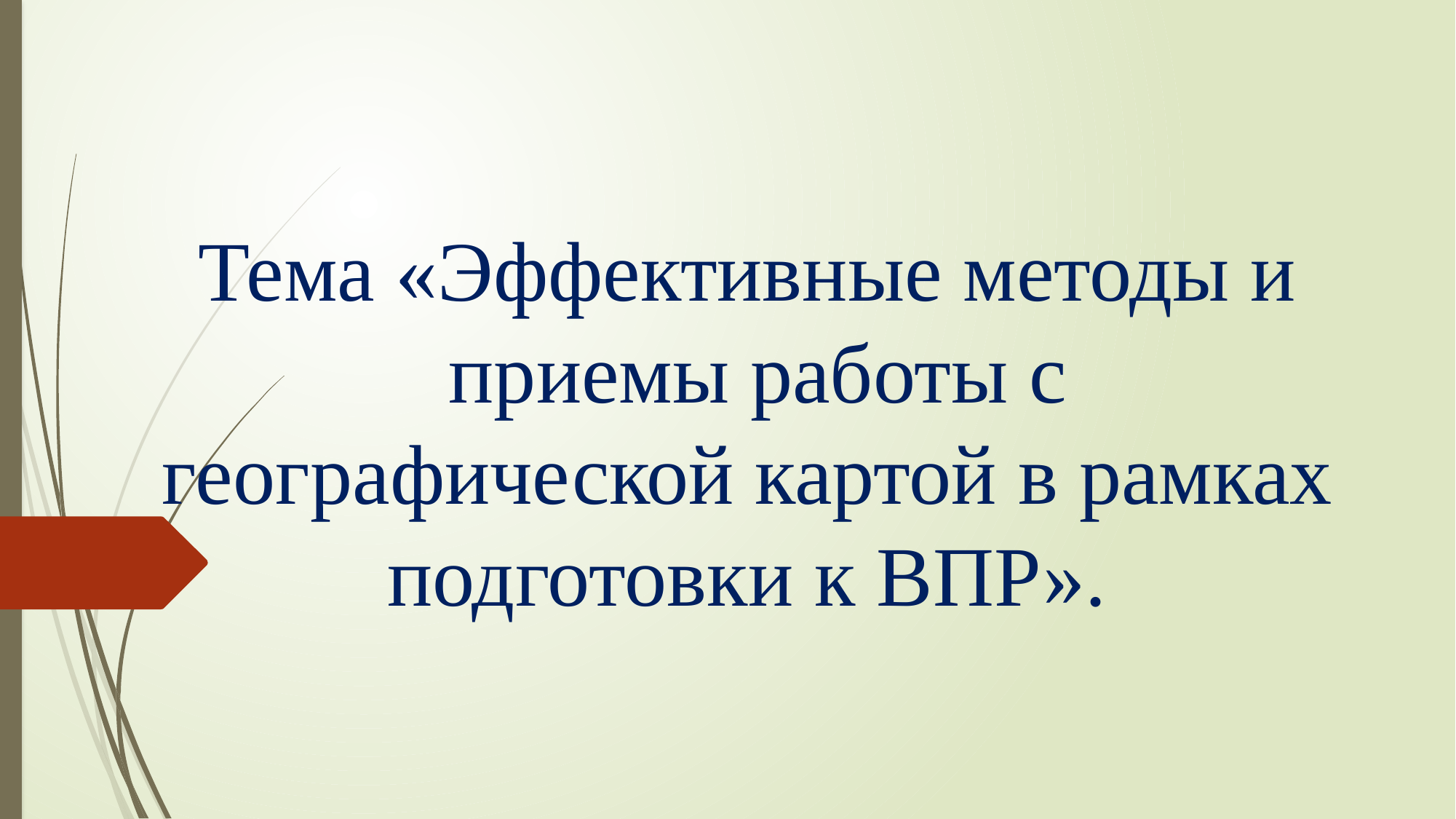

# Тема «Эффективные методы и приемы работы с географической картой в рамках подготовки к ВПР».